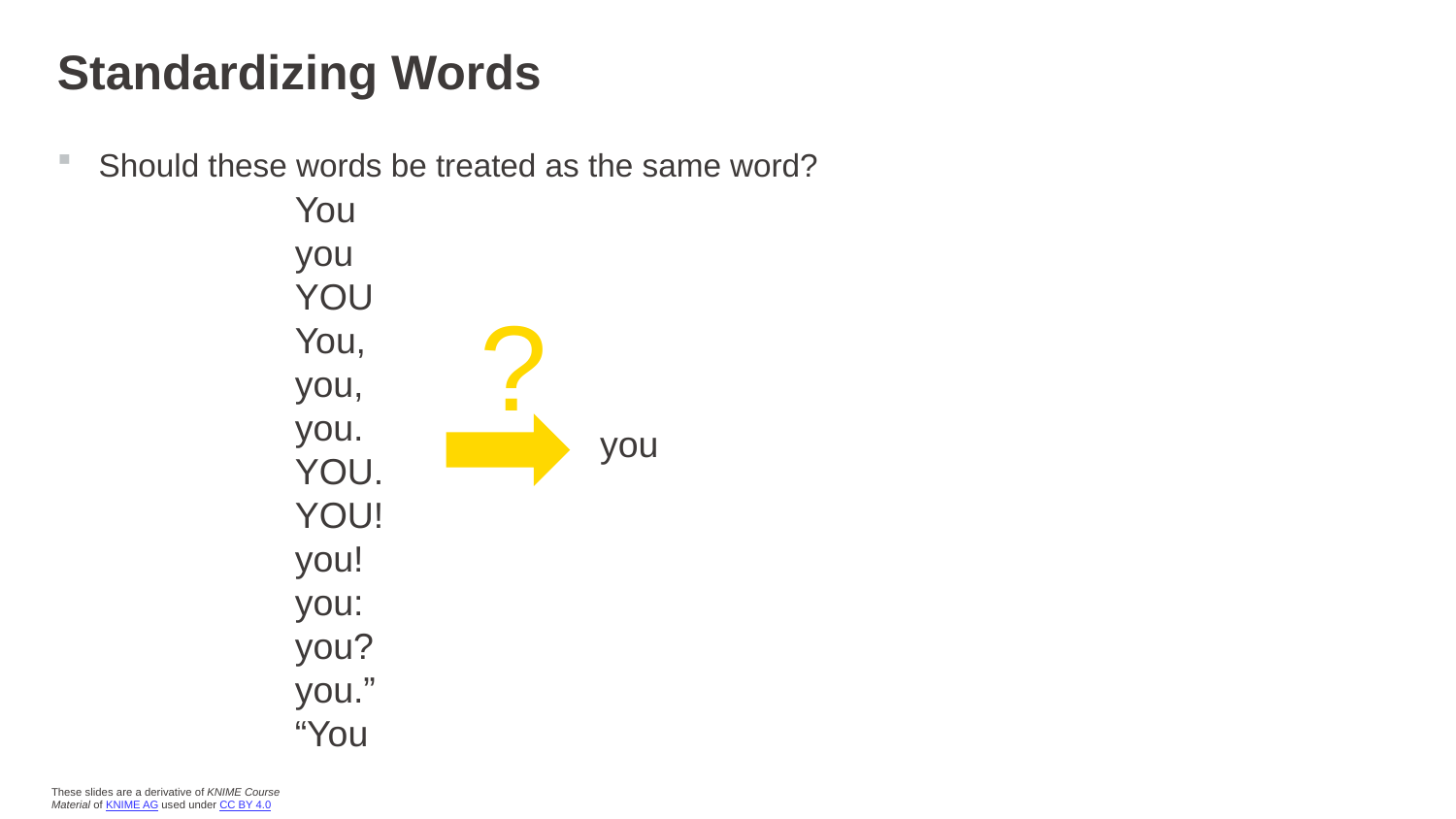

# Standardizing Words
Should these words be treated as the same word?
You
you
YOU
You,
you,
you.
YOU.
YOU!
you!
you:
you?
you.”
“You
?
you